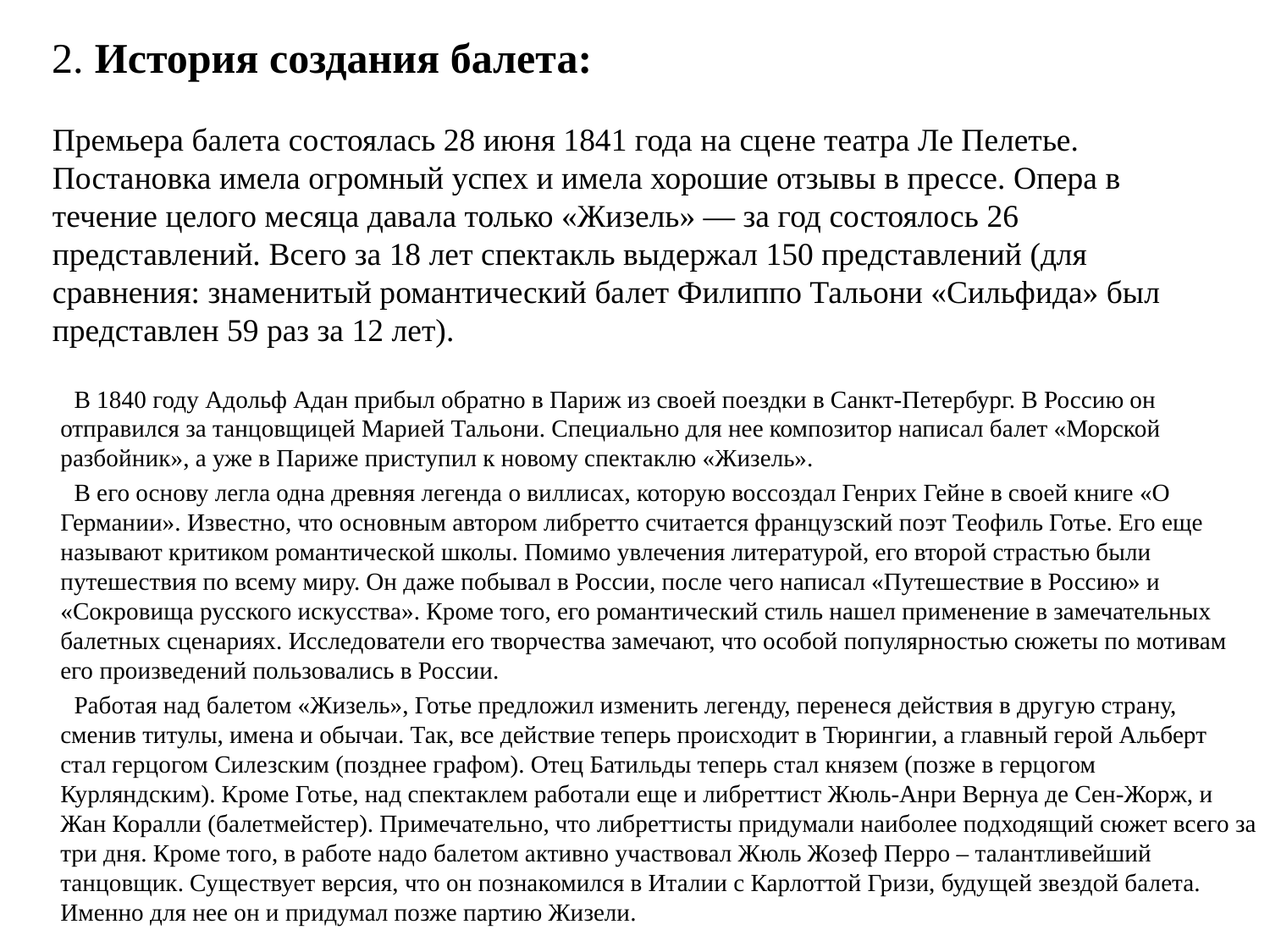

# 2. История создания балета: Премьера балета состоялась 28 июня 1841 года на сцене театра Ле Пелетье. Постановка имела огромный успех и имела хорошие отзывы в прессе. Опера в течение целого месяца давала только «Жизель» — за год состоялось 26 представлений. Всего за 18 лет спектакль выдержал 150 представлений (для сравнения: знаменитый романтический балет Филиппо Тальони «Сильфида» был представлен 59 раз за 12 лет).
          В 1840 году Адольф Адан прибыл обратно в Париж из своей поездки в Санкт-Петербург. В Россию он отправился за танцовщицей Марией Тальони. Специально для нее композитор написал балет «Морской разбойник», а уже в Париже приступил к новому спектаклю «Жизель».
          В его основу легла одна древняя легенда о виллисах, которую воссоздал Генрих Гейне в своей книге «О Германии». Известно, что основным автором либретто считается французский поэт Теофиль Готье. Его еще называют критиком романтической школы. Помимо увлечения литературой, его второй страстью были путешествия по всему миру. Он даже побывал в России, после чего написал «Путешествие в Россию» и «Сокровища русского искусства». Кроме того, его романтический стиль нашел применение в замечательных балетных сценариях. Исследователи его творчества замечают, что особой популярностью сюжеты по мотивам его произведений пользовались в России.
          Работая над балетом «Жизель», Готье предложил изменить легенду, перенеся действия в другую страну, сменив титулы, имена и обычаи. Так, все действие теперь происходит в Тюрингии, а главный герой Альберт стал герцогом Силезским (позднее графом). Отец Батильды теперь стал князем (позже в герцогом Курляндским). Кроме Готье, над спектаклем работали еще и либреттист Жюль-Анри Вернуа де Сен-Жорж, и Жан Коралли (балетмейстер). Примечательно, что либреттисты придумали наиболее подходящий сюжет всего за три дня. Кроме того, в работе надо балетом активно участвовал Жюль Жозеф Перро – талантливейший танцовщик. Существует версия, что он познакомился в Италии с Карлоттой Гризи, будущей звездой балета. Именно для нее он и придумал позже партию Жизели.